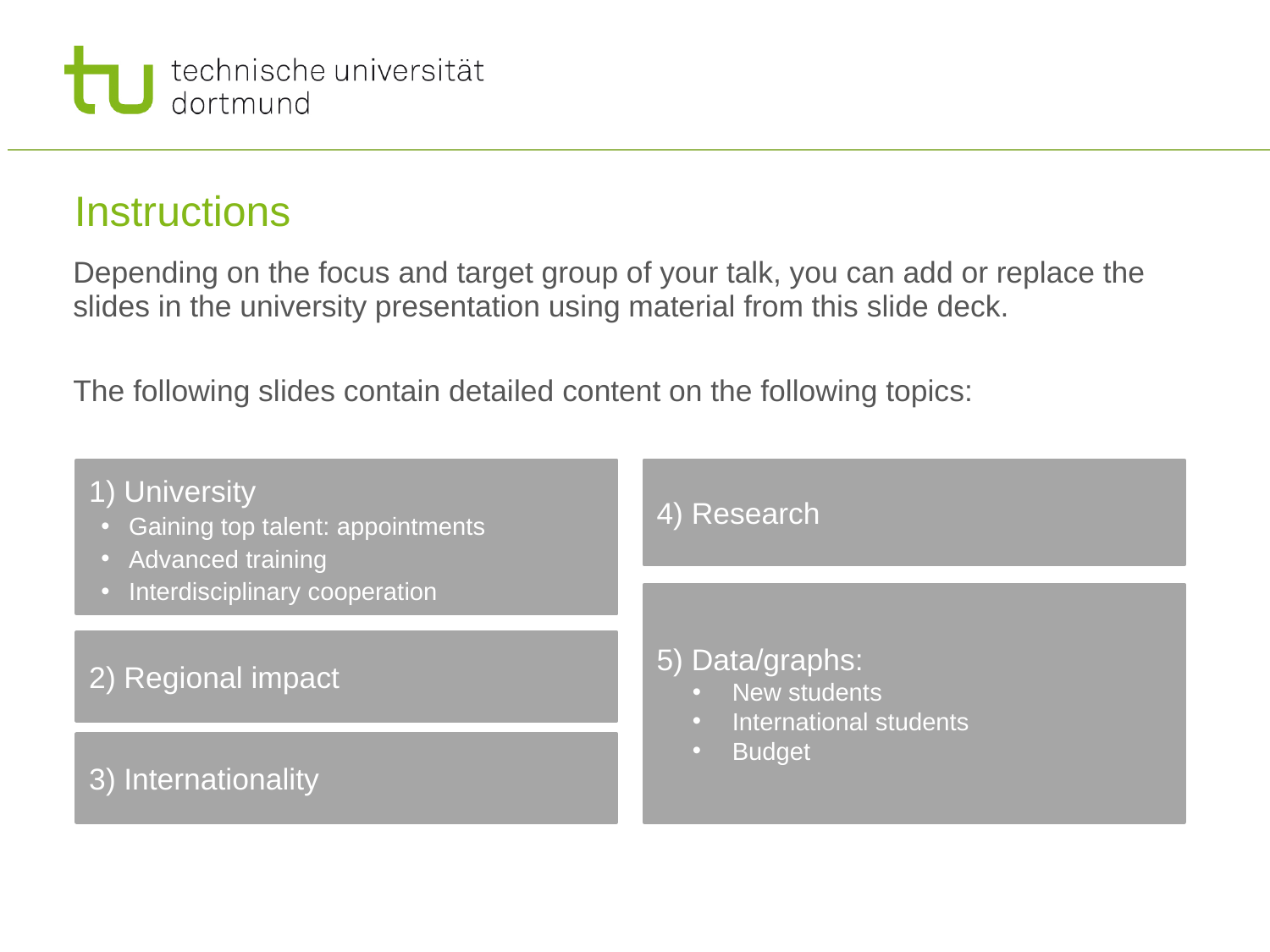

Instructions
Depending on the focus and target group of your talk, you can add or replace the slides in the university presentation using material from this slide deck.

The following slides contain detailed content on the following topics:

1) University
Gaining top talent: appointments
Advanced training
Interdisciplinary cooperation
4) Research

5) Data/graphs:
New students
International students
Budget

2) Regional impact
3) Internationality